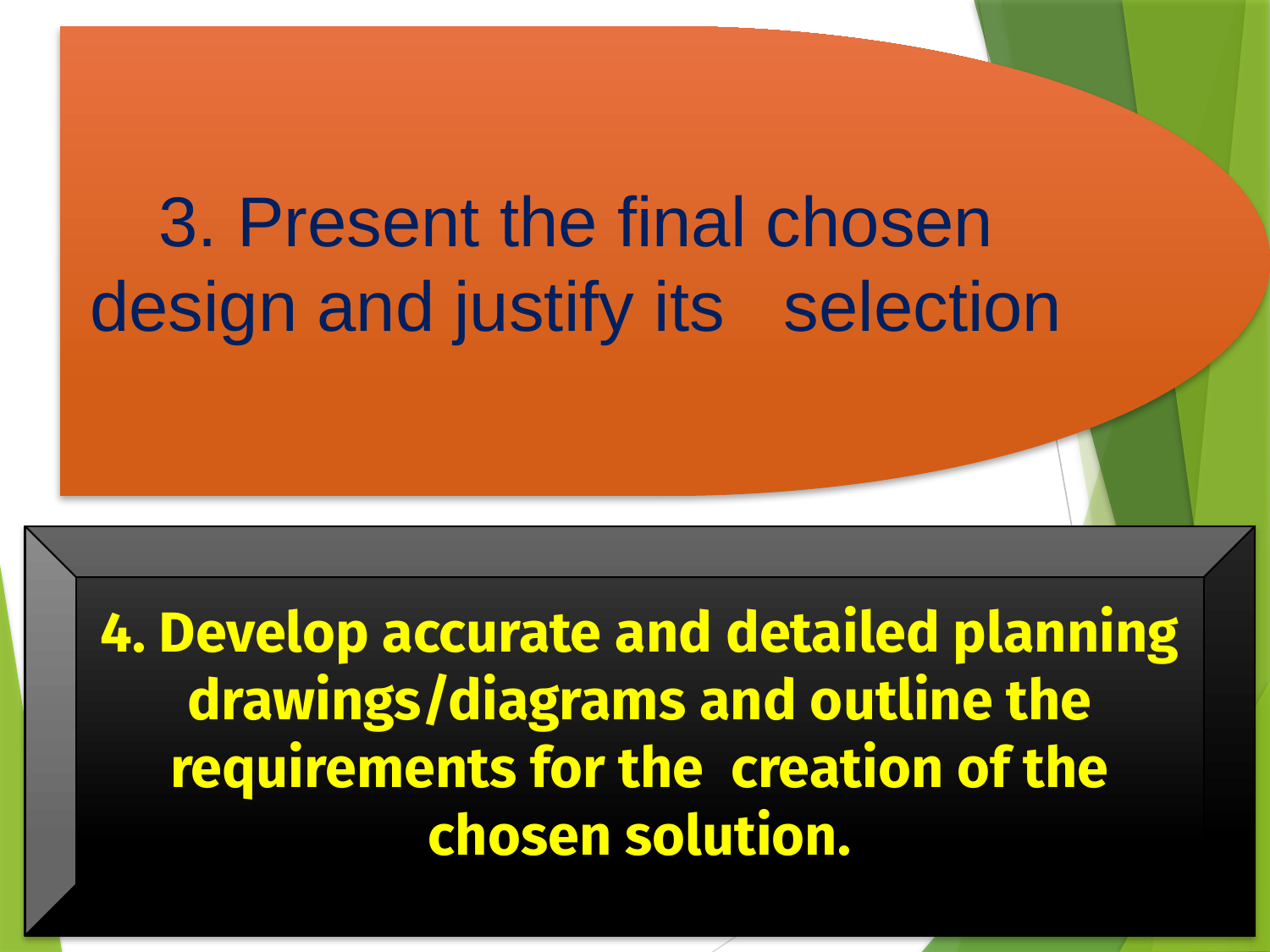

3. Present the final chosen design and justify its   selection
4. Develop accurate and detailed planning drawings/diagrams and outline the requirements for the  creation of the chosen solution.